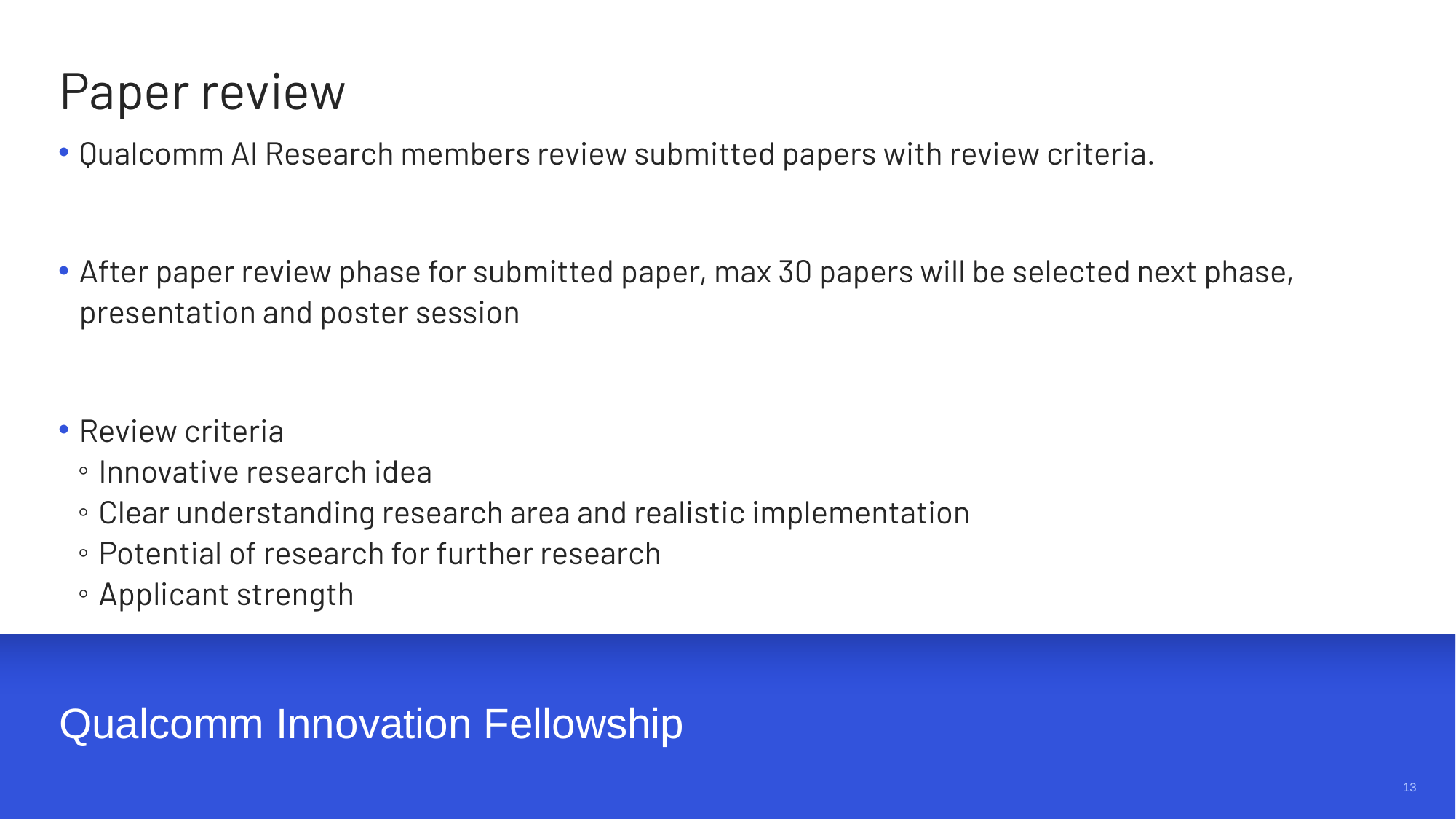

# Paper review
Qualcomm AI Research members review submitted papers with review criteria.

After paper review phase for submitted paper, max 30 papers will be selected next phase, presentation and poster session

Review criteria
Innovative research idea
Clear understanding research area and realistic implementation
Potential of research for further research
Applicant strength
Qualcomm Innovation Fellowship